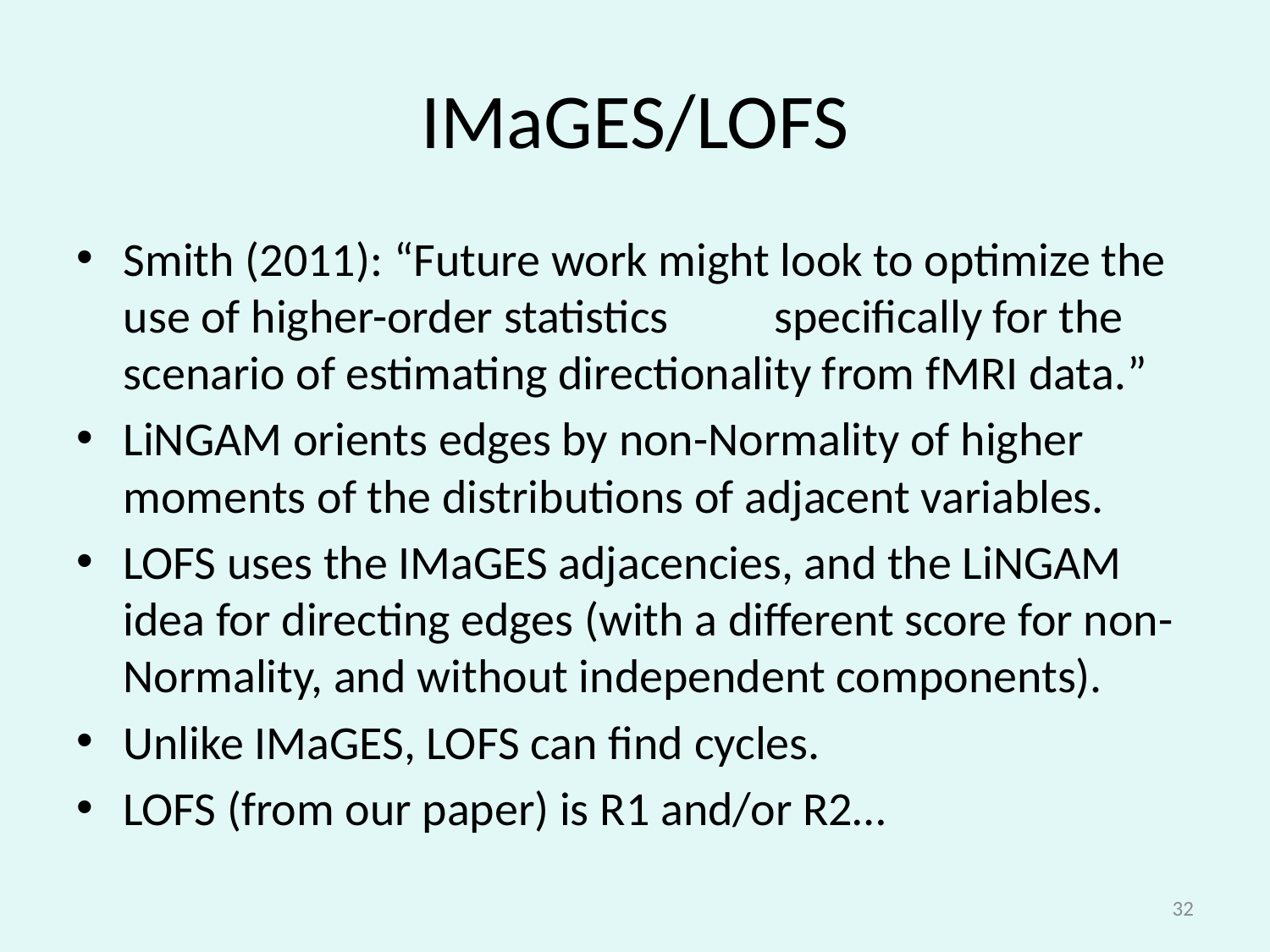

# IMaGES/LOFS
Smith (2011): “Future work might look to optimize the use of higher-order statistics	 specifically for the scenario of estimating directionality from fMRI data.”
LiNGAM orients edges by non-Normality of higher moments of the distributions of adjacent variables.
LOFS uses the IMaGES adjacencies, and the LiNGAM idea for directing edges (with a different score for non-Normality, and without independent components).
Unlike IMaGES, LOFS can find cycles.
LOFS (from our paper) is R1 and/or R2…
32